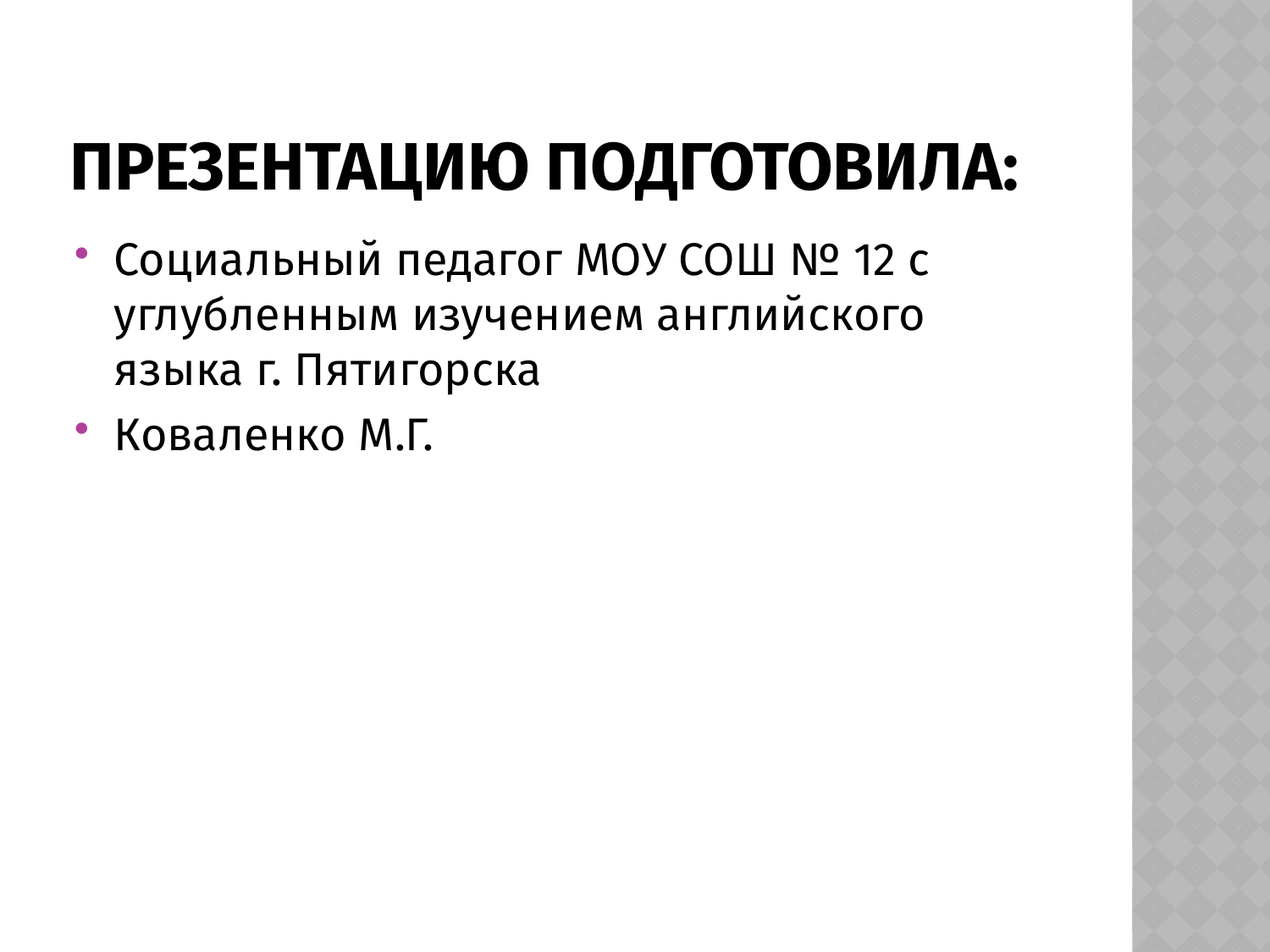

# Презентацию подготовила:
Социальный педагог МОУ СОШ № 12 с углубленным изучением английского языка г. Пятигорска
Коваленко М.Г.